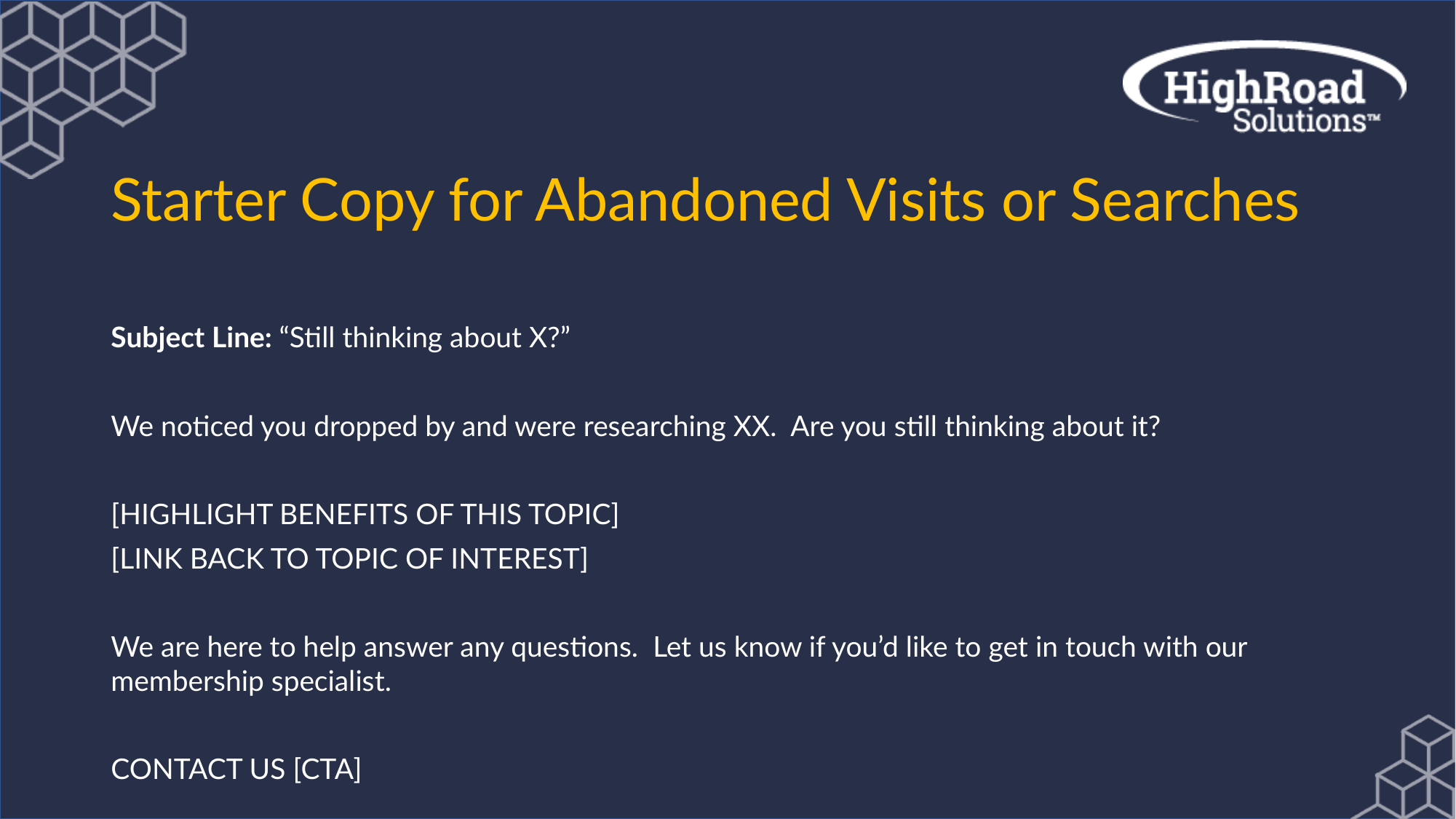

# Starter Copy for Abandoned Visits or Searches
Subject Line: “Still thinking about X?”

We noticed you dropped by and were researching XX.  Are you still thinking about it?

[HIGHLIGHT BENEFITS OF THIS TOPIC]
[LINK BACK TO TOPIC OF INTEREST]

We are here to help answer any questions.  Let us know if you’d like to get in touch with our membership specialist.

CONTACT US [CTA]